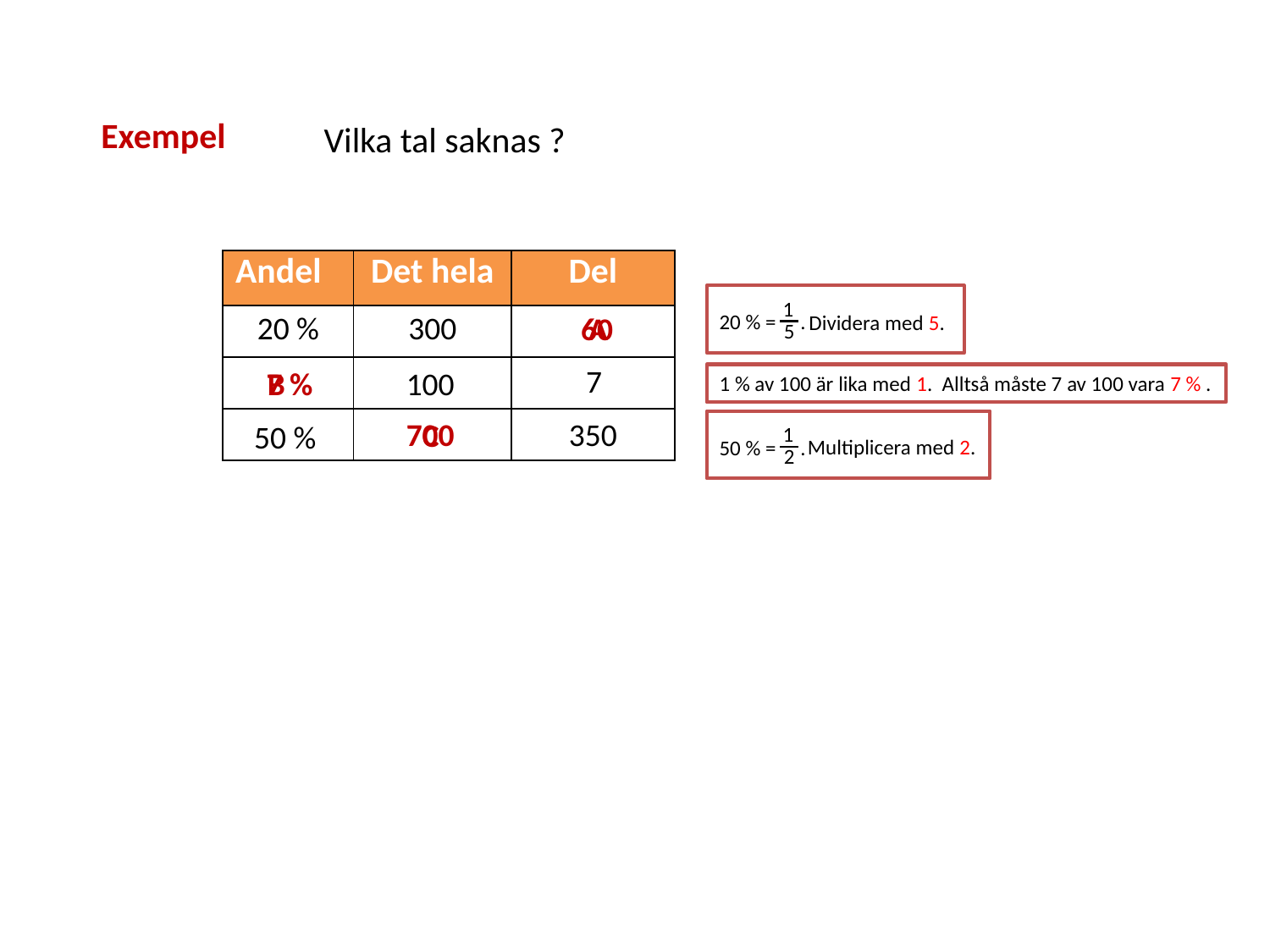

Exempel
Vilka tal saknas ?
| Andel | Det hela | Del |
| --- | --- | --- |
| 20 % | 300 |  |
|  |  |  |
|  |  |  |

20 % =     .

1
5
Dividera med 5.
60
A
7
7 %
B
100
1 % av 100 är lika med 1.  Alltså måste 7 av 100 vara 7 % .
700
350
C
50 %

50 % =     .

1
2
Multiplicera med 2.